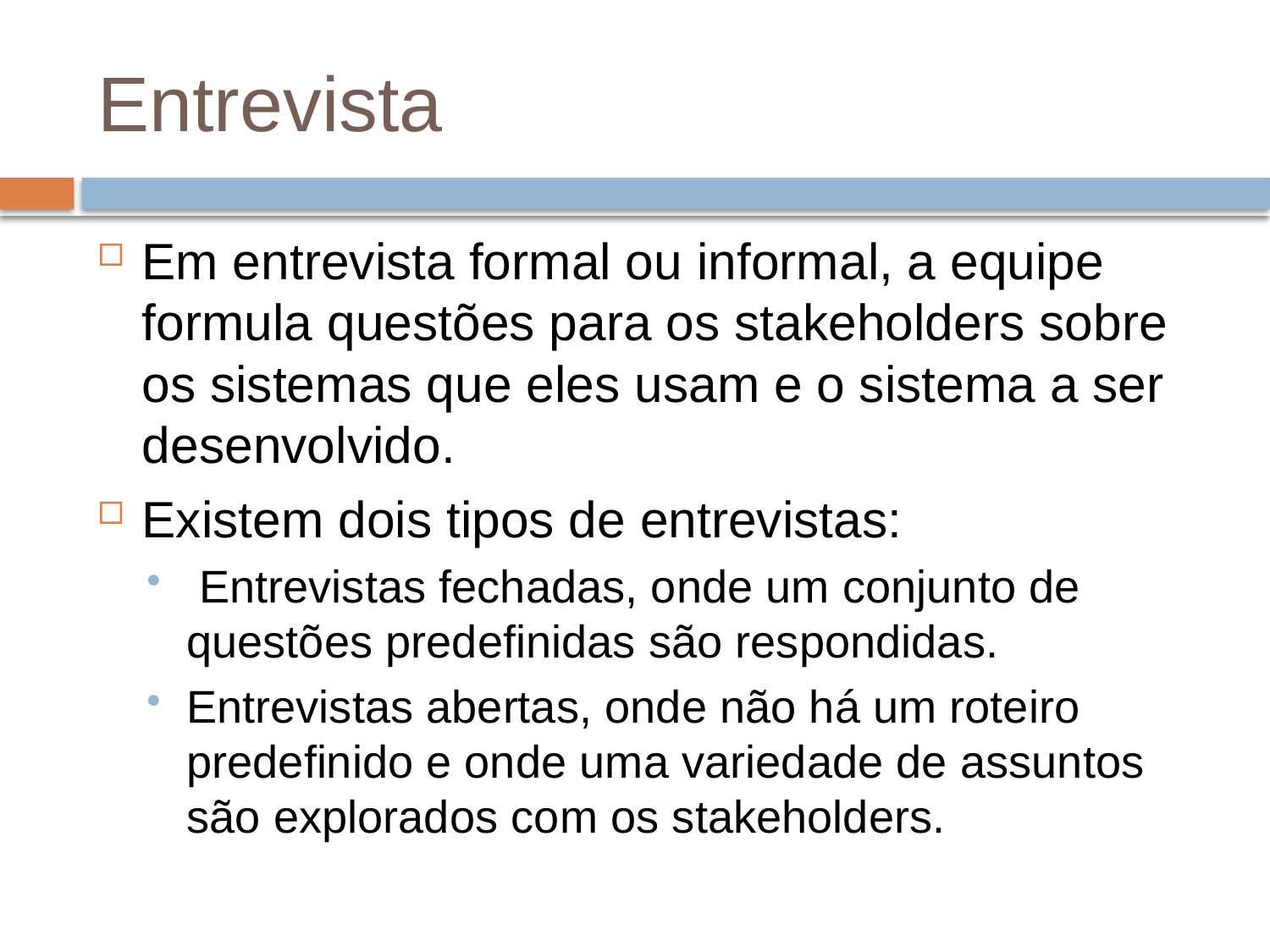

# Entrevista
Em entrevista formal ou informal, a equipe formula questões para os stakeholders sobre os sistemas que eles usam e o sistema a ser desenvolvido.
Existem dois tipos de entrevistas:
 Entrevistas fechadas, onde um conjunto de questões predefinidas são respondidas.
Entrevistas abertas, onde não há um roteiro predefinido e onde uma variedade de assuntos são explorados com os stakeholders.